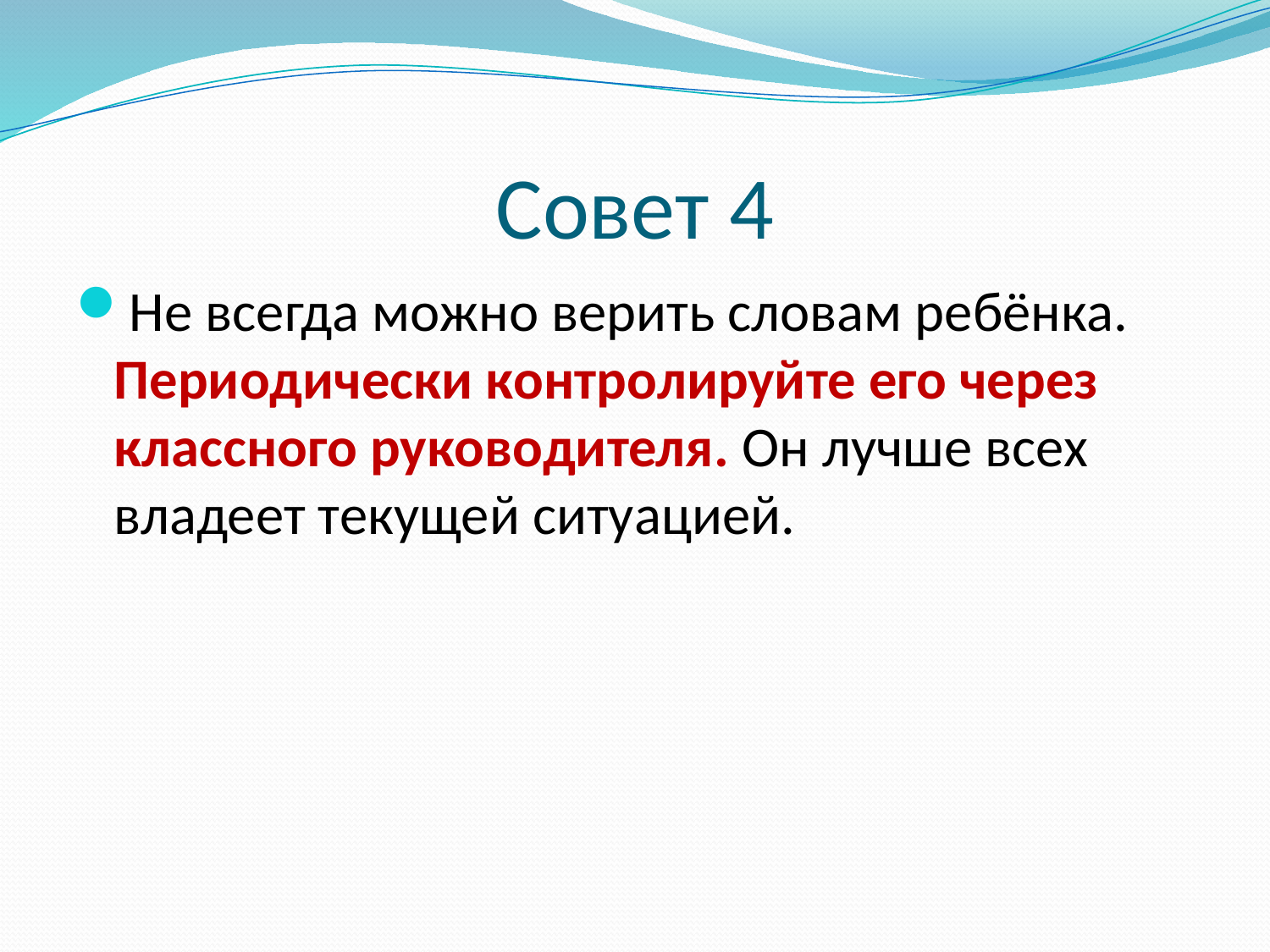

# Совет 4
Не всегда можно верить словам ребёнка. Периодически контролируйте его через классного руководителя. Он лучше всех владеет текущей ситуацией.